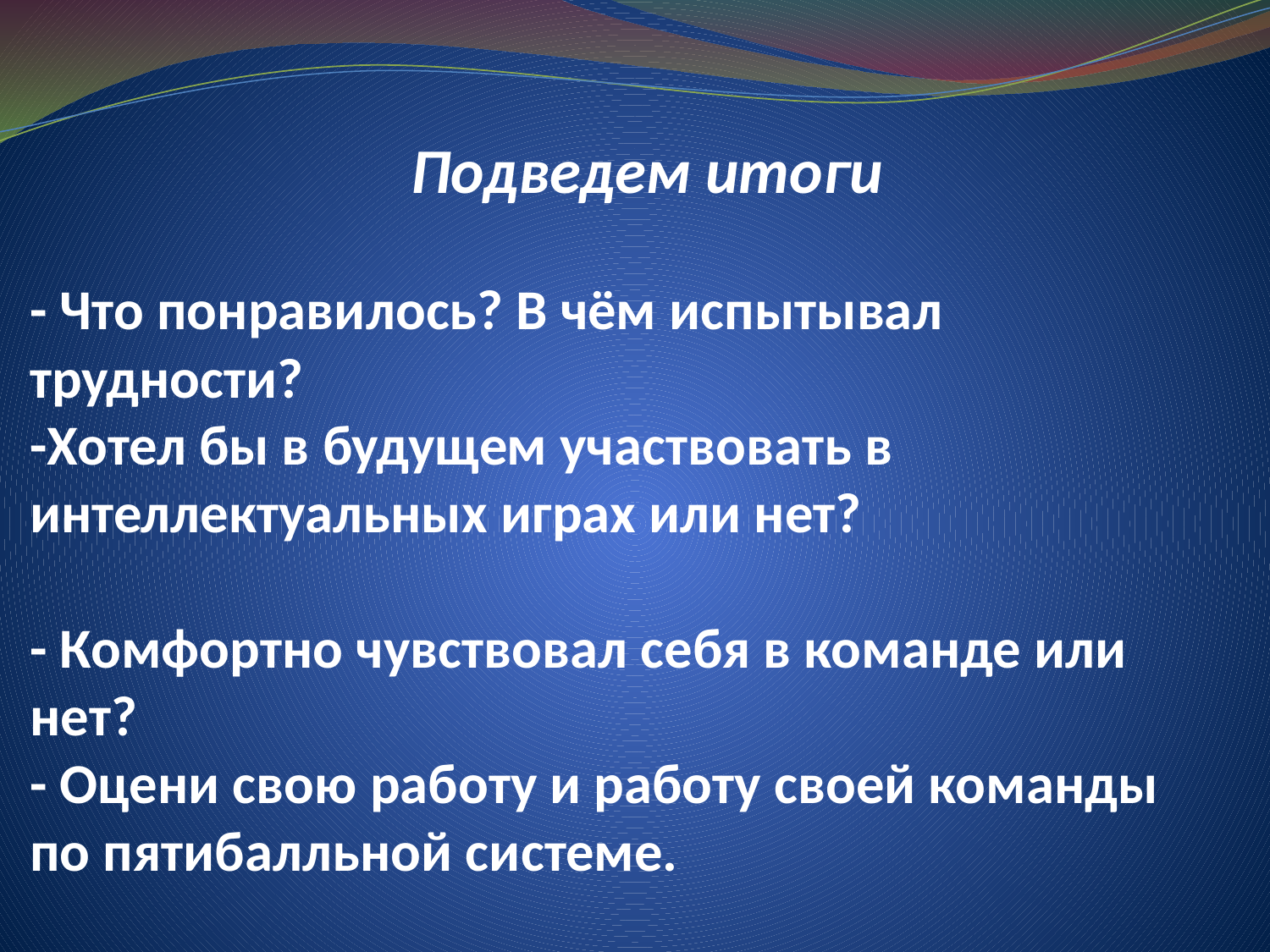

# Подведем итоги - Что понравилось? В чём испытывал трудности? -Хотел бы в будущем участвовать в интеллектуальных играх или нет? - Комфортно чувствовал себя в команде или нет? - Оцени свою работу и работу своей команды по пятибалльной системе.